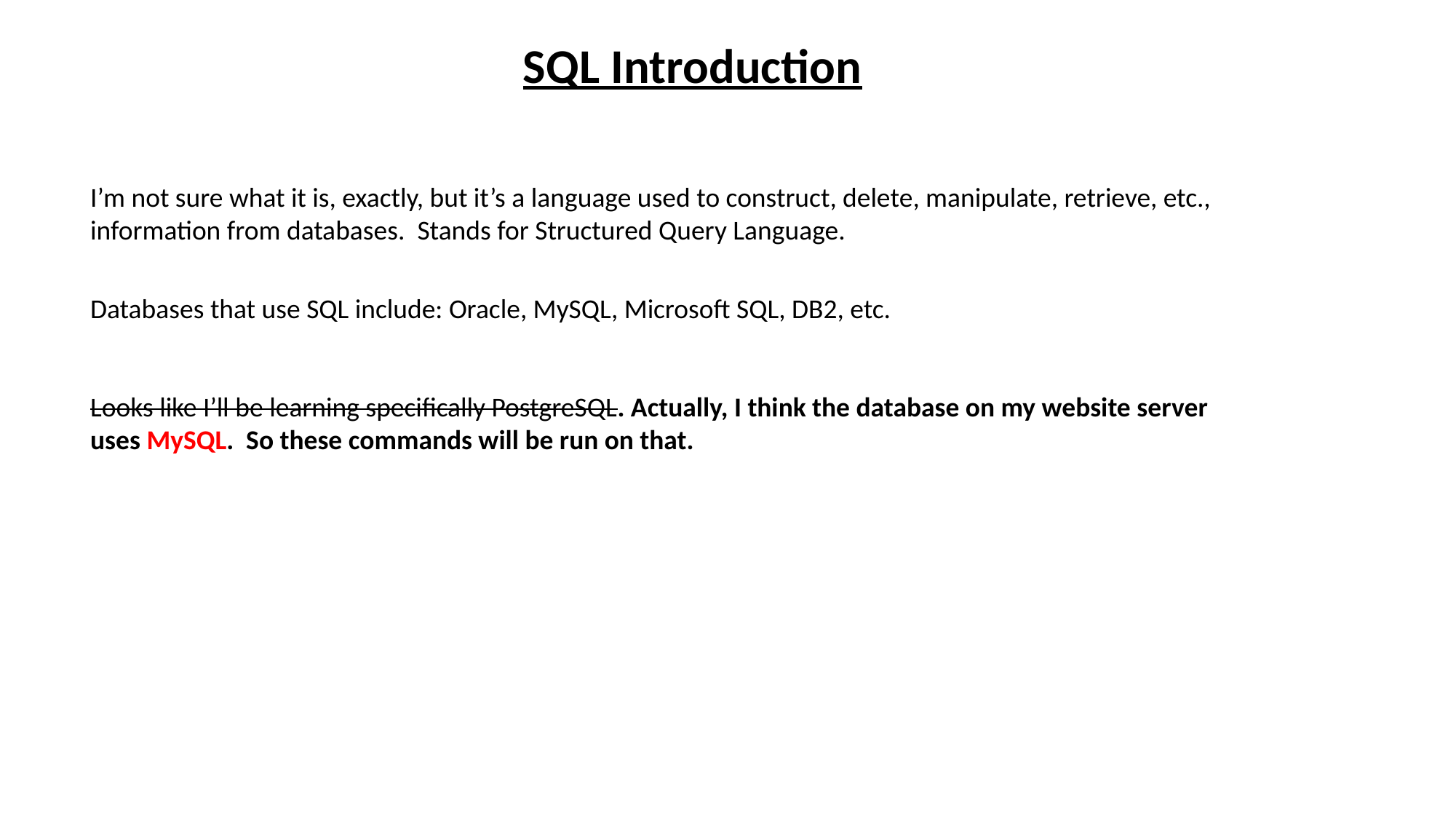

SQL Introduction
I’m not sure what it is, exactly, but it’s a language used to construct, delete, manipulate, retrieve, etc., information from databases.  Stands for Structured Query Language.
Databases that use SQL include: Oracle, MySQL, Microsoft SQL, DB2, etc.
Looks like I’ll be learning specifically PostgreSQL. Actually, I think the database on my website server uses MySQL.  So these commands will be run on that.